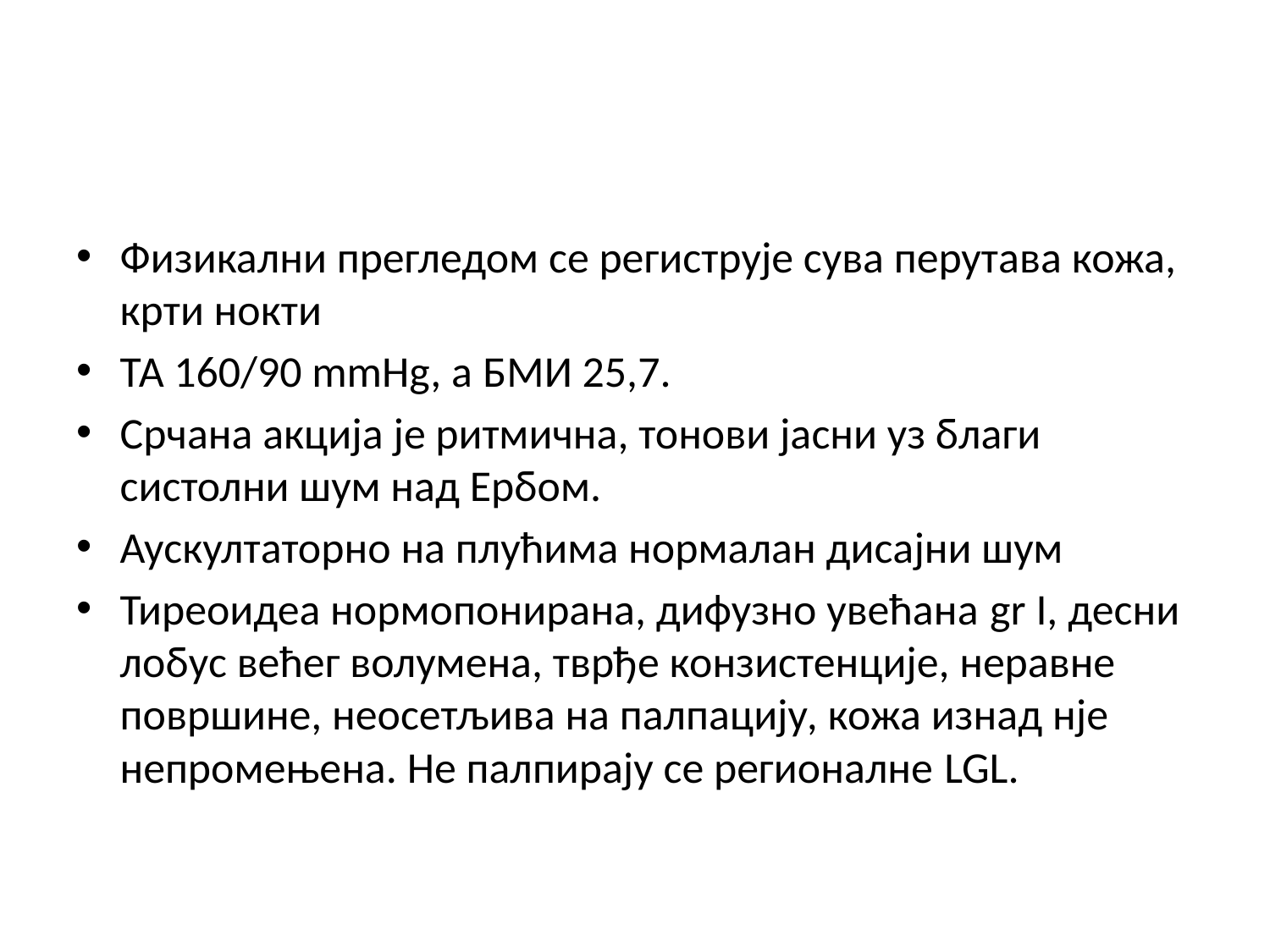

#
Физикални прегледом се региструје сува перутава кожа, крти нокти
ТА 160/90 mmHg, a БМИ 25,7.
Срчана акција је ритмична, тонови јасни уз благи систолни шум над Ербом.
Аускултаторно на плућима нормалан дисајни шум
Тиреоидеа нормопонирана, дифузно увећана gr I, десни лобус већег волумена, тврђе конзистенције, неравне површине, неосетљива на палпацију, кожа изнад нје непромењена. Не палпирају се регионалне LGL.